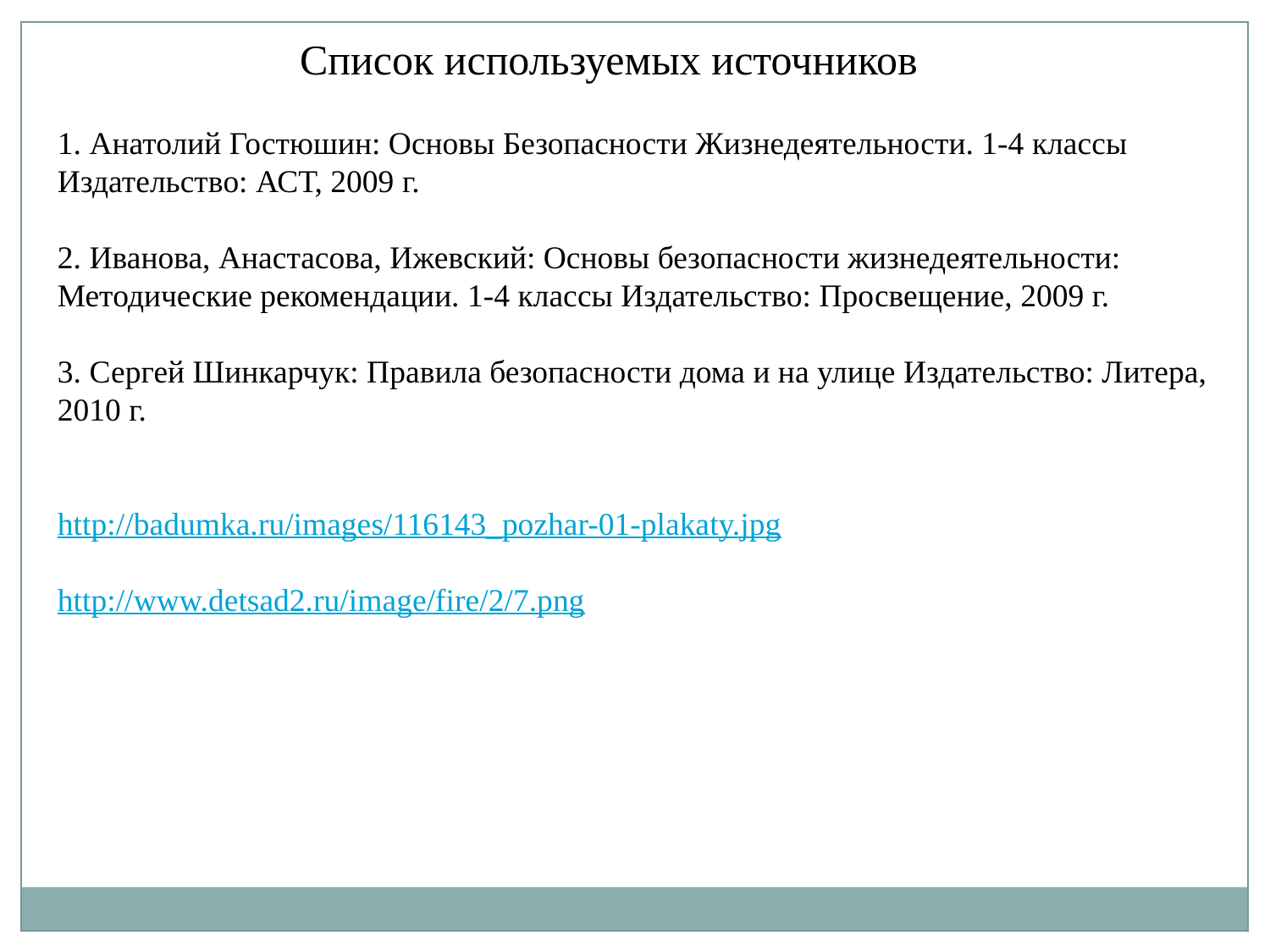

Список используемых источников
1. Анатолий Гостюшин: Основы Безопасности Жизнедеятельности. 1-4 классы Издательство: АСТ, 2009 г.
2. Иванова, Анастасова, Ижевский: Основы безопасности жизнедеятельности: Методические рекомендации. 1-4 классы Издательство: Просвещение, 2009 г.

3. Сергей Шинкарчук: Правила безопасности дома и на улице Издательство: Литера, 2010 г.

http://badumka.ru/images/116143_pozhar-01-plakaty.jpg

http://www.detsad2.ru/image/fire/2/7.png